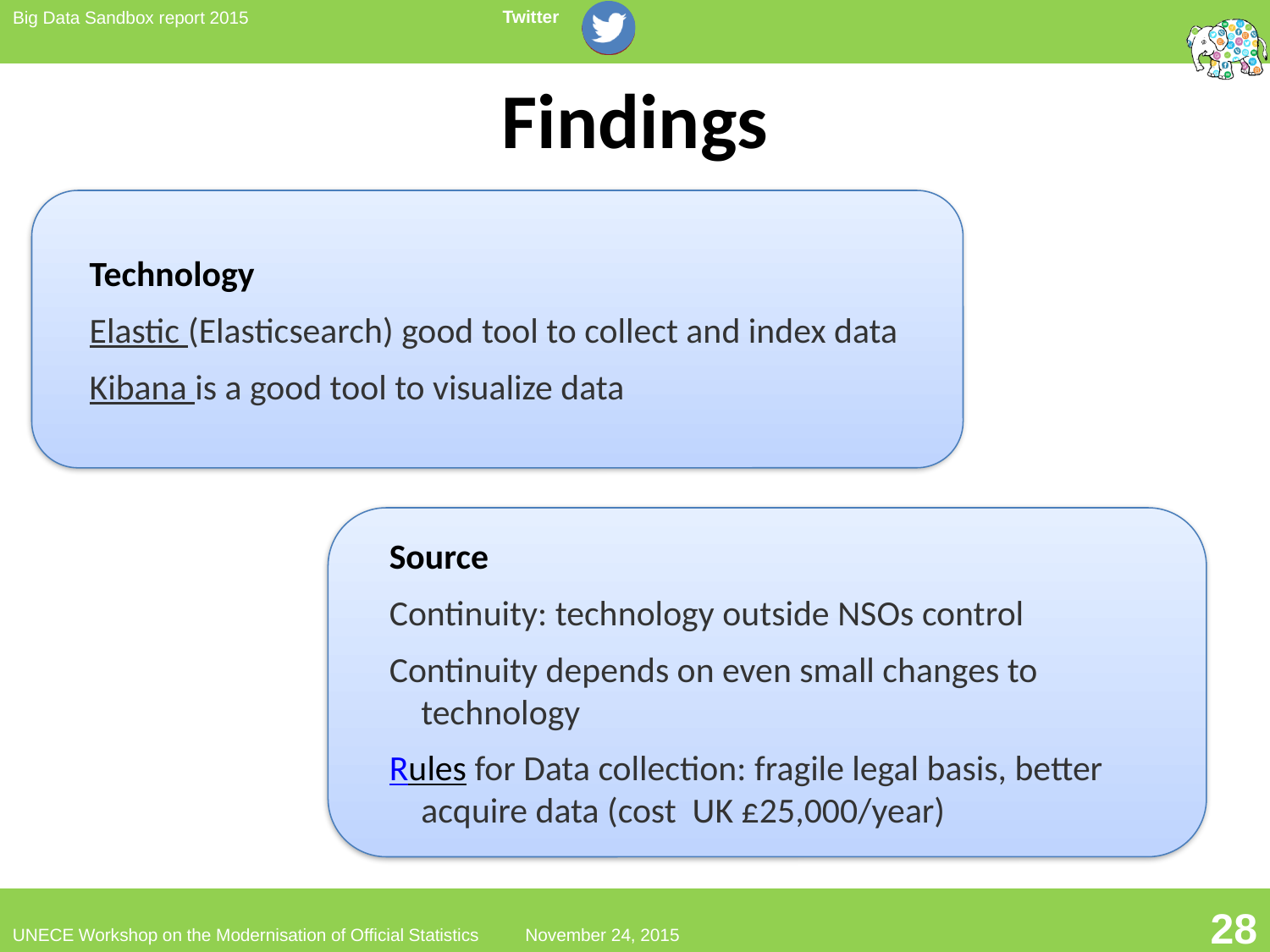

# Findings
Technology
Elastic (Elasticsearch) good tool to collect and index data
Kibana is a good tool to visualize data
Source
Continuity: technology outside NSOs control
Continuity depends on even small changes to technology
Rules for Data collection: fragile legal basis, better acquire data (cost  UK £25,000/year)
28